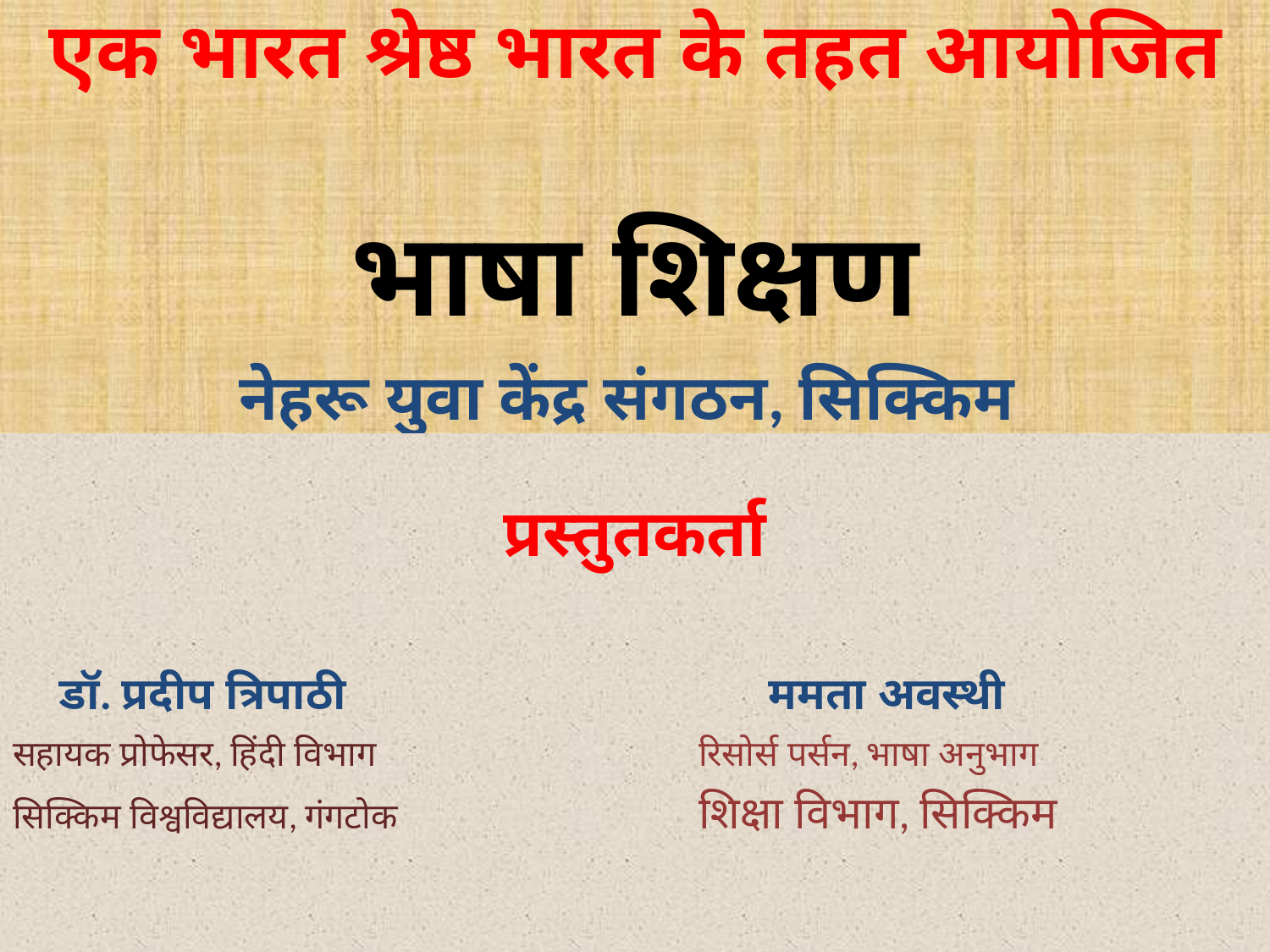

# एक भारत श्रेष्ठ भारत के तहत आयोजित भाषा शिक्षण नेहरू युवा केंद्र संगठन, सिक्किम

प्रस्तुतकर्ता

    डॉ. प्रदीप त्रिपाठी				      ममता अवस्थी
सहायक प्रोफेसर, हिंदी विभाग 			रिसोर्स पर्सन, भाषा अनुभाग
सिक्किम विश्वविद्यालय, गंगटोक			शिक्षा विभाग, सिक्किम